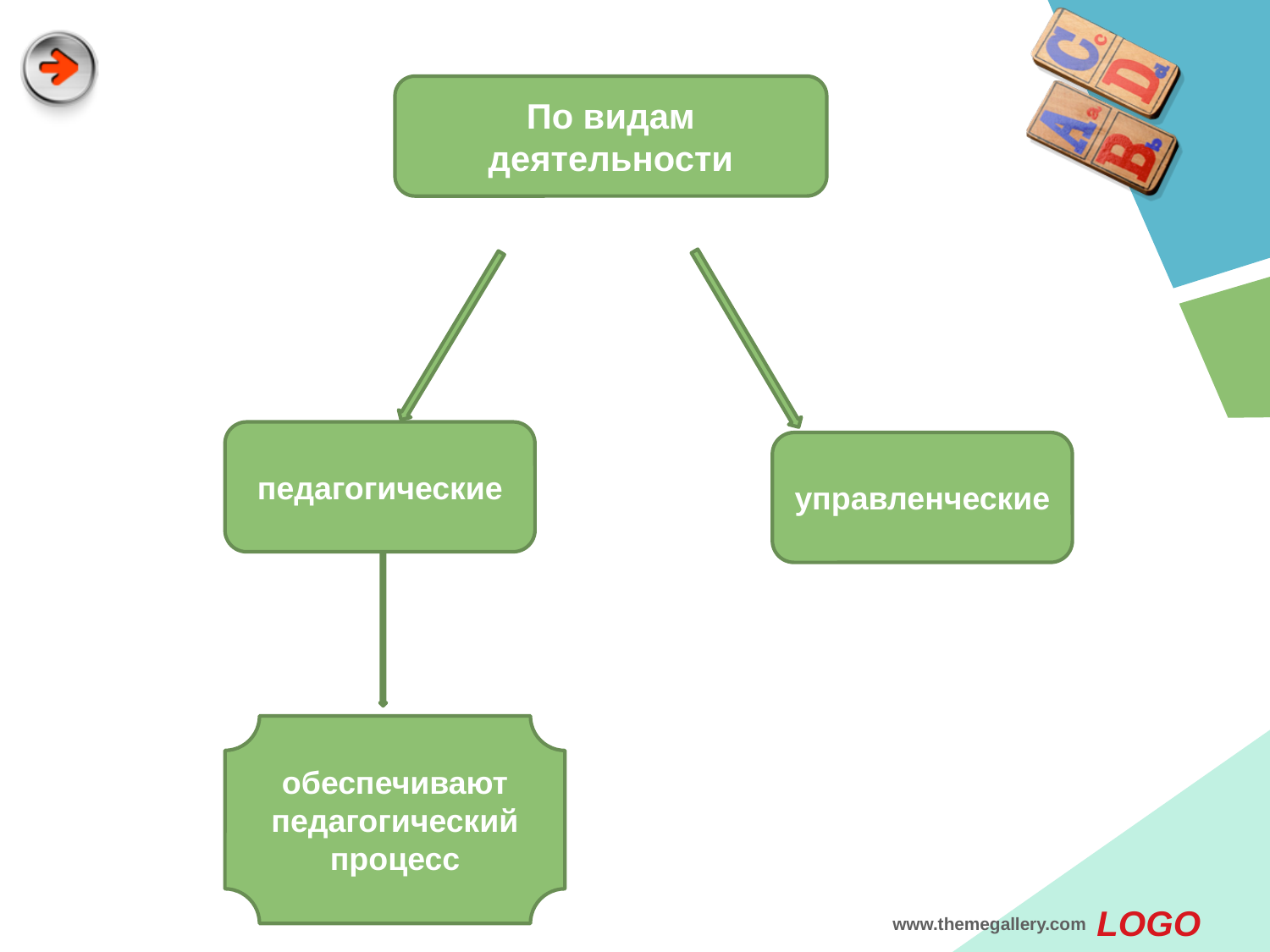

По видам деятельности

педагогические
управленческие

обеспечивают педагогический процесс
www.themegallery.com